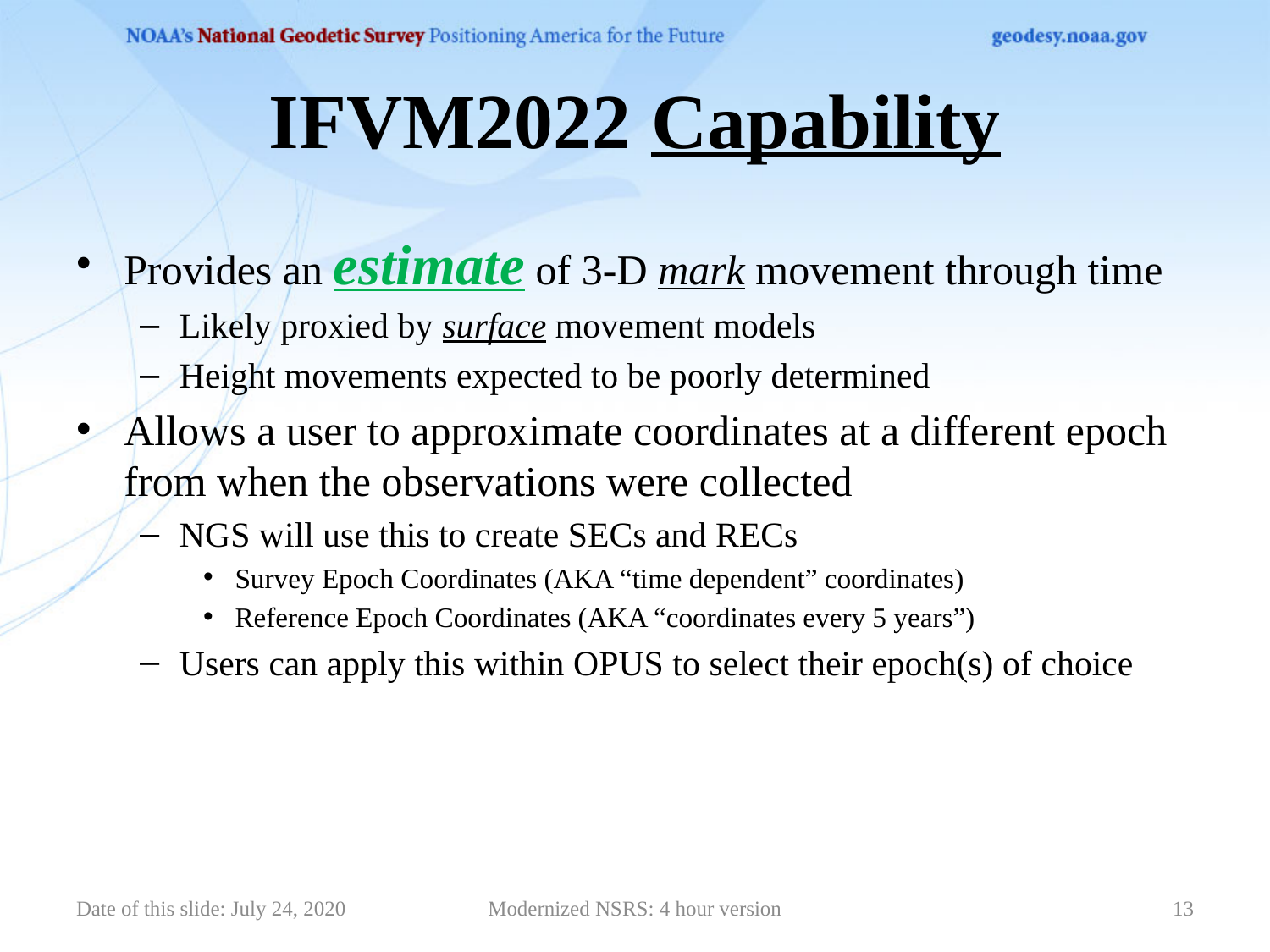

# IFVM2022 Capability
Provides an estimate of 3-D mark movement through time
Likely proxied by surface movement models
Height movements expected to be poorly determined
Allows a user to approximate coordinates at a different epoch from when the observations were collected
NGS will use this to create SECs and RECs
Survey Epoch Coordinates (AKA “time dependent” coordinates)
Reference Epoch Coordinates (AKA “coordinates every 5 years”)
Users can apply this within OPUS to select their epoch(s) of choice

Date of this slide: July 24, 2020
Modernized NSRS: 4 hour version
13